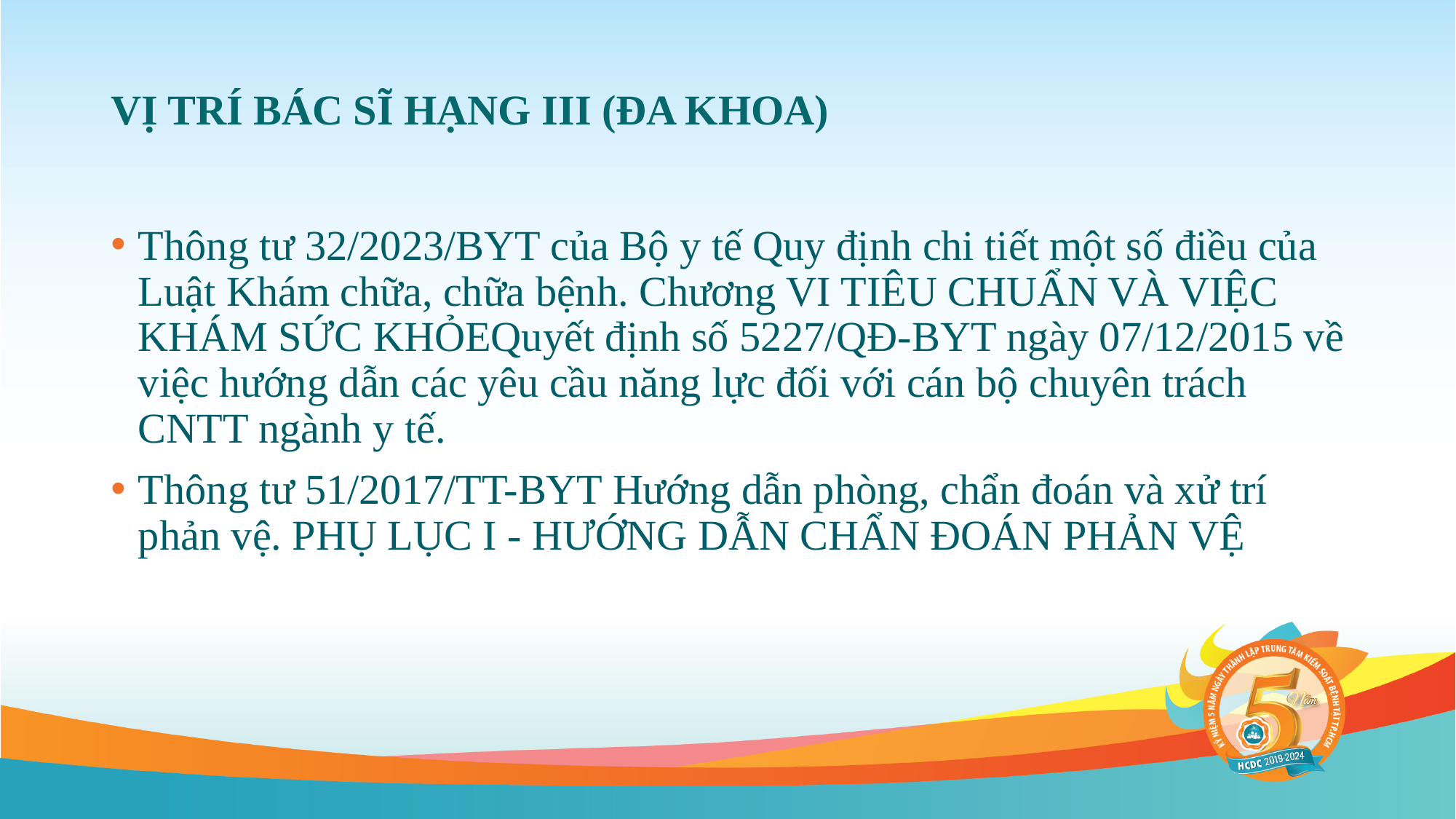

# VỊ TRÍ BÁC SĨ HẠNG III (ĐA KHOA)
Thông tư 32/2023/BYT của Bộ y tế Quy định chi tiết một số điều của Luật Khám chữa, chữa bệnh. Chương VI TIÊU CHUẨN VÀ VIỆC KHÁM SỨC KHỎEQuyết định số 5227/QĐ-BYT ngày 07/12/2015 về việc hướng dẫn các yêu cầu năng lực đối với cán bộ chuyên trách CNTT ngành y tế.
Thông tư 51/2017/TT-BYT Hướng dẫn phòng, chẩn đoán và xử trí phản vệ. PHỤ LỤC I - HƯỚNG DẪN CHẨN ĐOÁN PHẢN VỆ